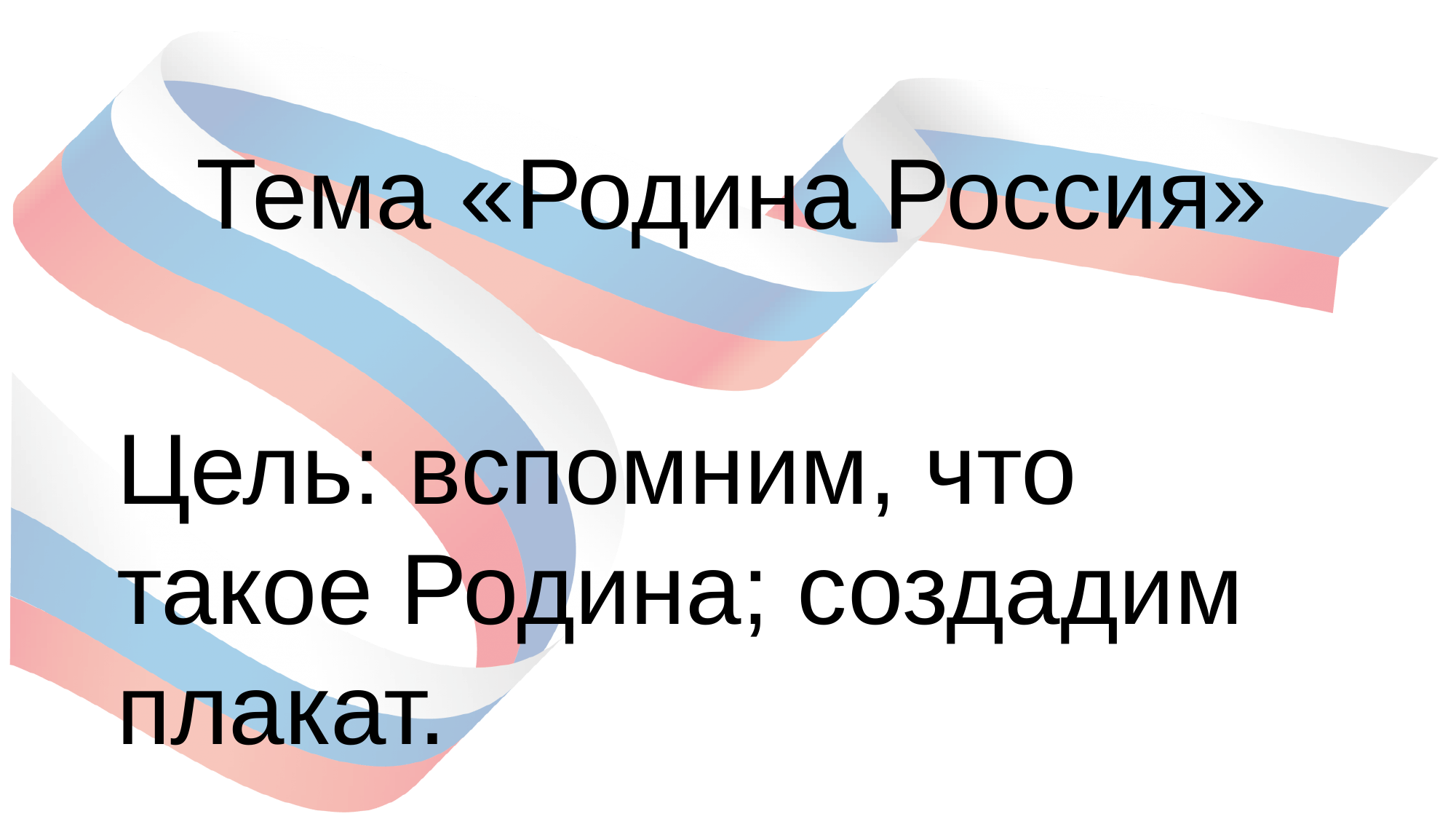

Тема «Родина Россия»
Цель: вспомним, что такое Родина; создадим плакат.